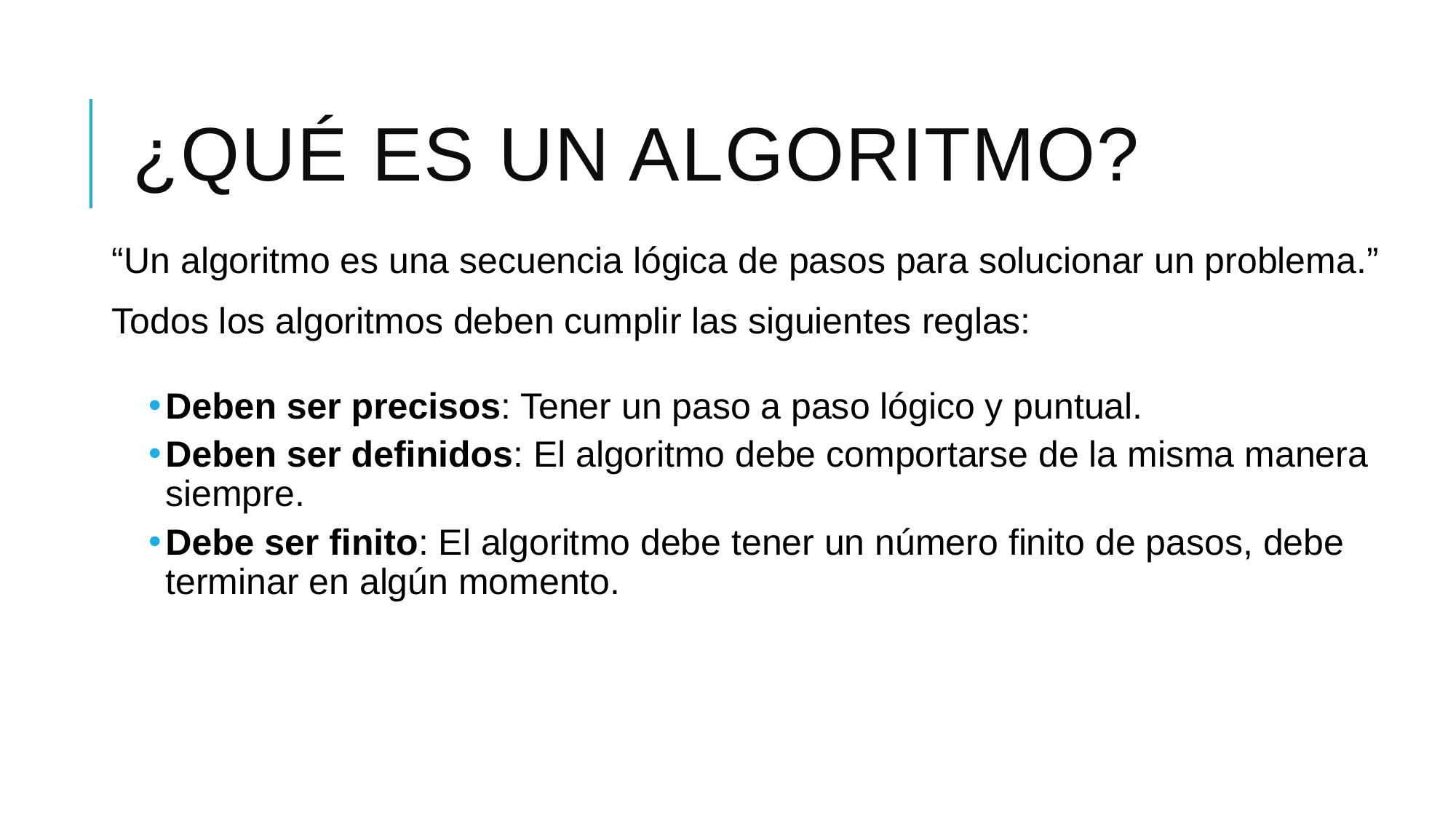

# ¿Qué es un algoritmo?
“Un algoritmo es una secuencia lógica de pasos para solucionar un problema.”
Todos los algoritmos deben cumplir las siguientes reglas:
Deben ser precisos: Tener un paso a paso lógico y puntual.
Deben ser definidos: El algoritmo debe comportarse de la misma manera siempre.
Debe ser finito: El algoritmo debe tener un número finito de pasos, debe terminar en algún momento.